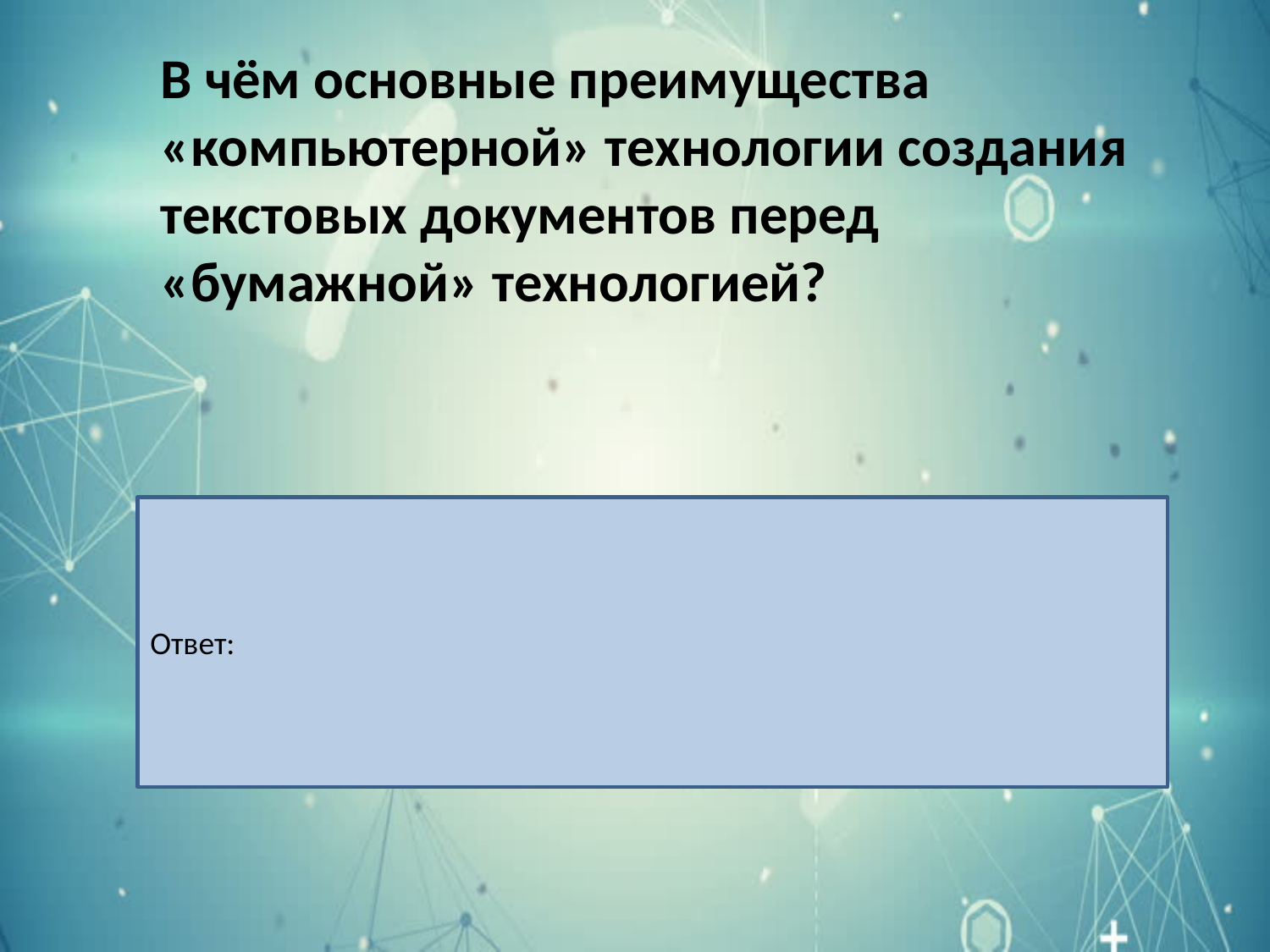

В чём основные преимущества «компьютерной» технологии создания текстовых документов перед «бумажной» технологией?

Ответ: